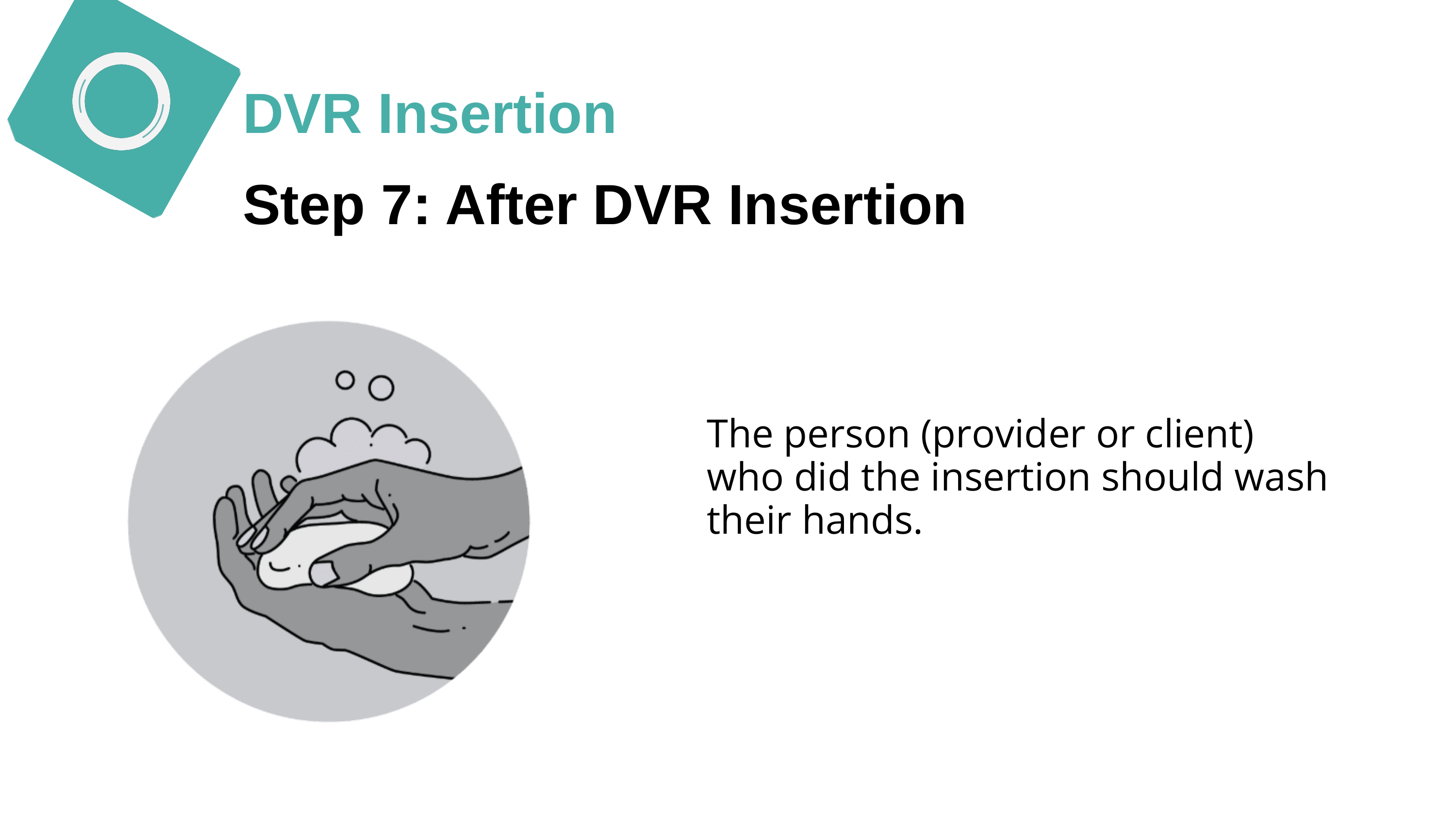

DVR Insertion
Step 7: After DVR Insertion

The person (provider or client) who did the insertion should wash their hands.